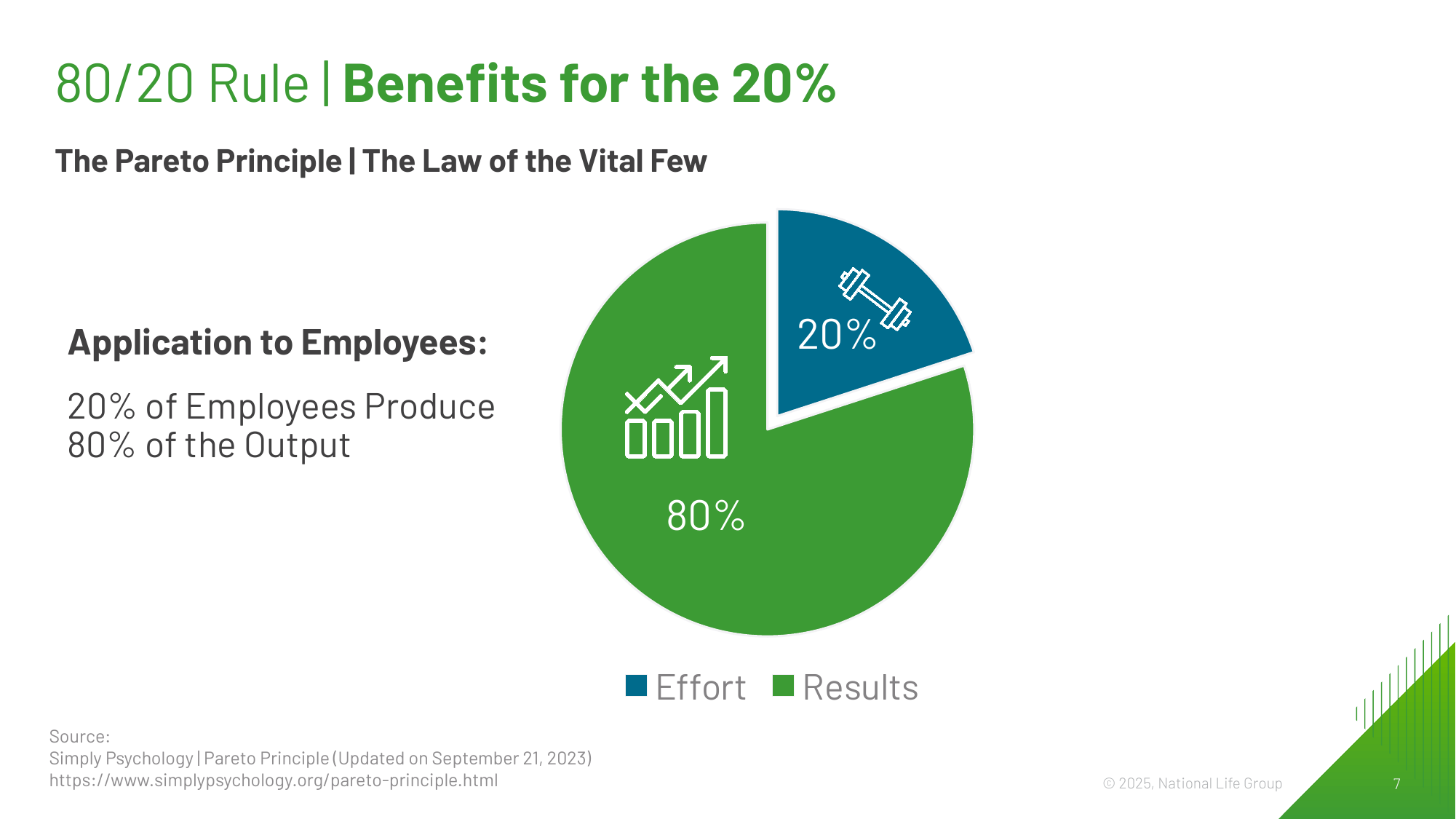

# 80/20 Rule | Benefits for the 20%
The Pareto Principle | The Law of the Vital Few

### Chart

| Category | Sales |
|---|---|
| Effort | 0.2 |
| Results | 0.8 |
Application to Employees:
20% of Employees Produce 80% of the Output

Source:
Simply Psychology | Pareto Principle (Updated on September 21, 2023)
https://www.simplypsychology.org/pareto-principle.html
 7